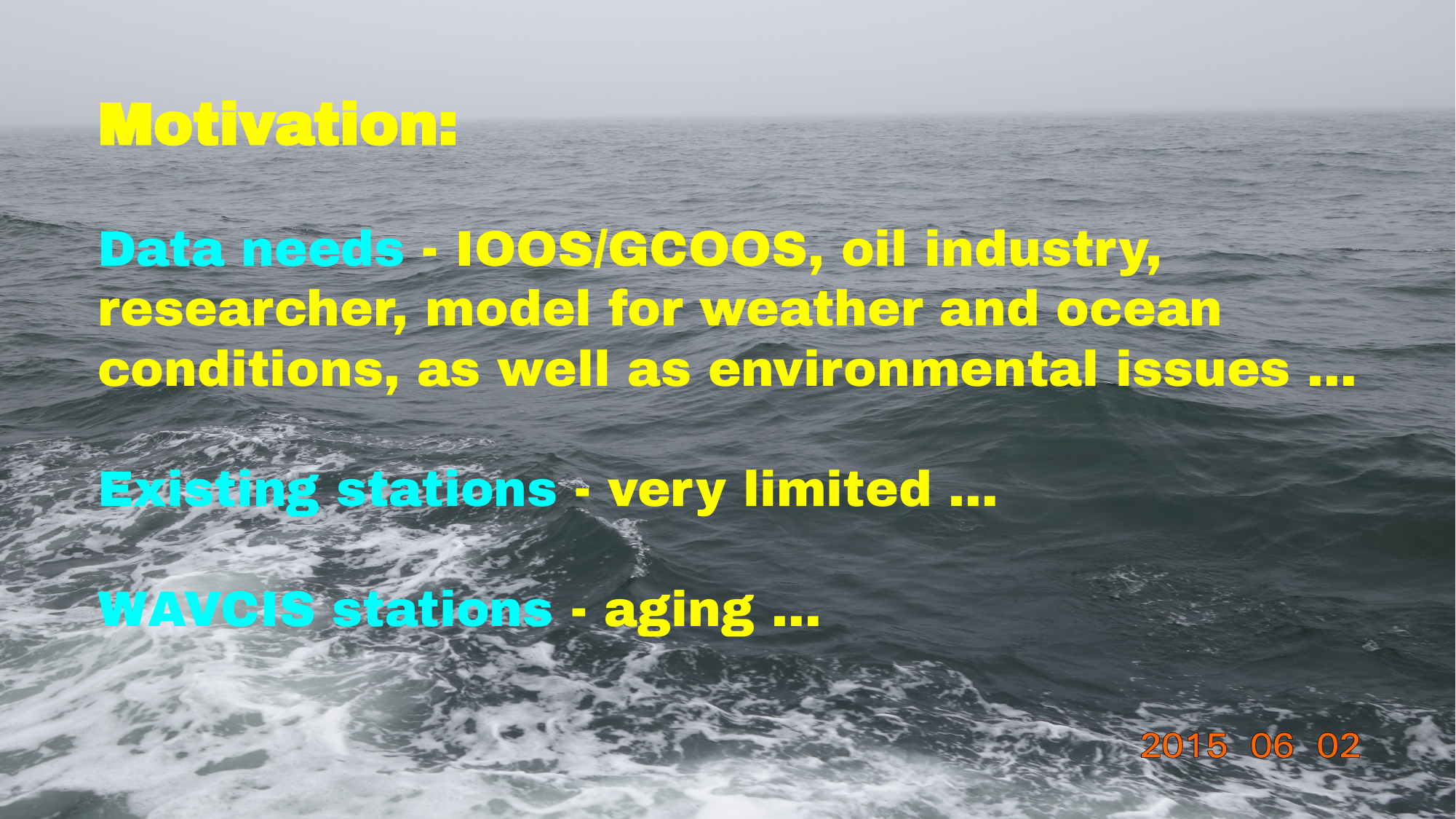

Motivation:

Data needs - IOOS/GCOOS, oil industry, researcher, model for weather and ocean conditions, as well as environmental issues …

Existing stations - very limited …

WAVCIS stations - aging …